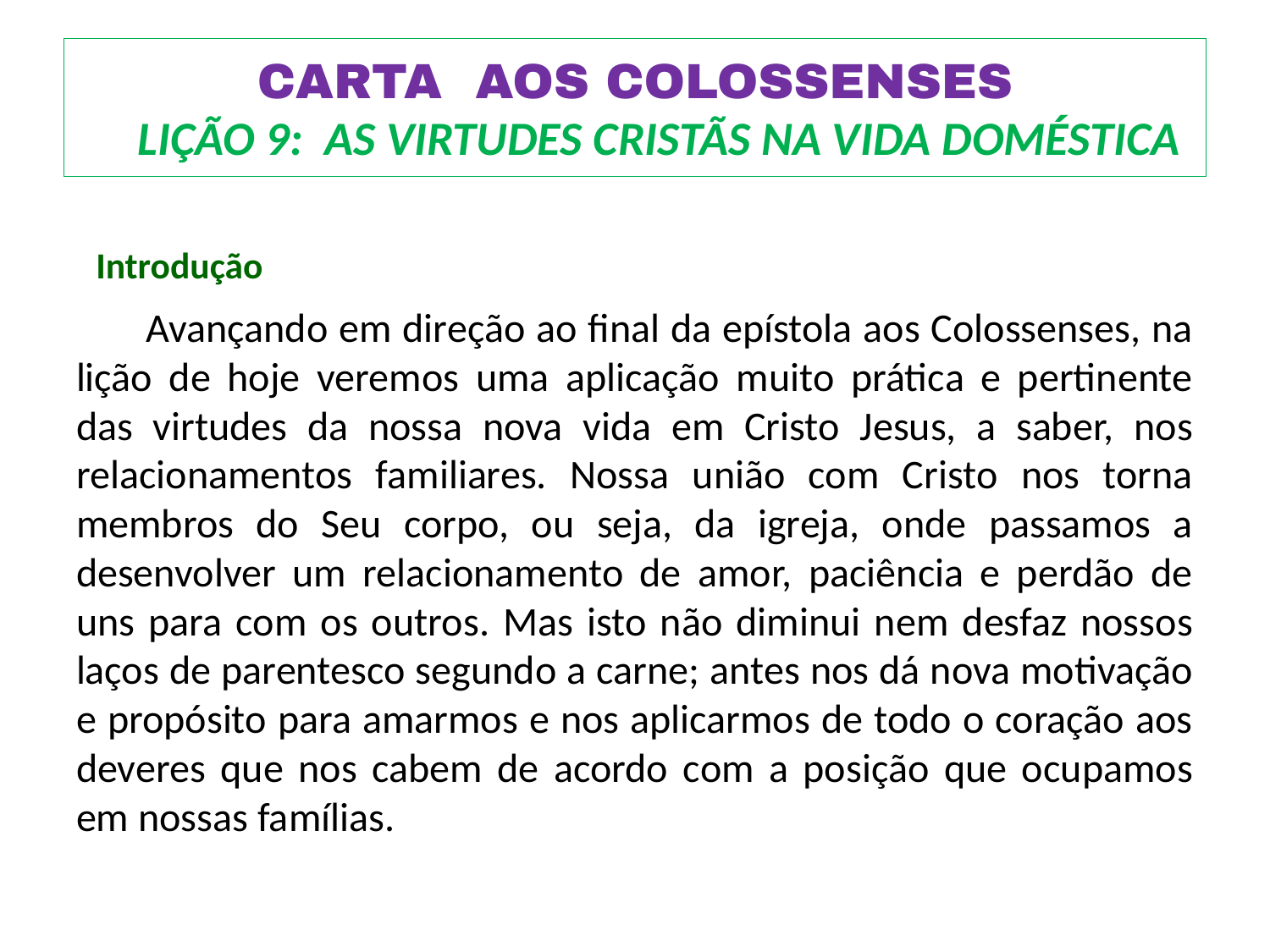

# CARTA  AOS COLOSSENSES LIÇÃO 9:  AS VIRTUDES CRISTÃS NA VIDA DOMÉSTICA
   Introdução

	Avançando em direção ao final da epístola aos Colossenses, na lição de hoje veremos uma aplicação muito prática e pertinente das virtudes da nossa nova vida em Cristo Jesus, a saber, nos relacionamentos familiares. Nossa união com Cristo nos torna membros do Seu corpo, ou seja, da igreja, onde passamos a desenvolver um relacionamento de amor, paciência e perdão de uns para com os outros. Mas isto não diminui nem desfaz nossos laços de parentesco segundo a carne; antes nos dá nova motivação e propósito para amarmos e nos aplicarmos de todo o coração aos deveres que nos cabem de acordo com a posição que ocupamos em nossas famílias.